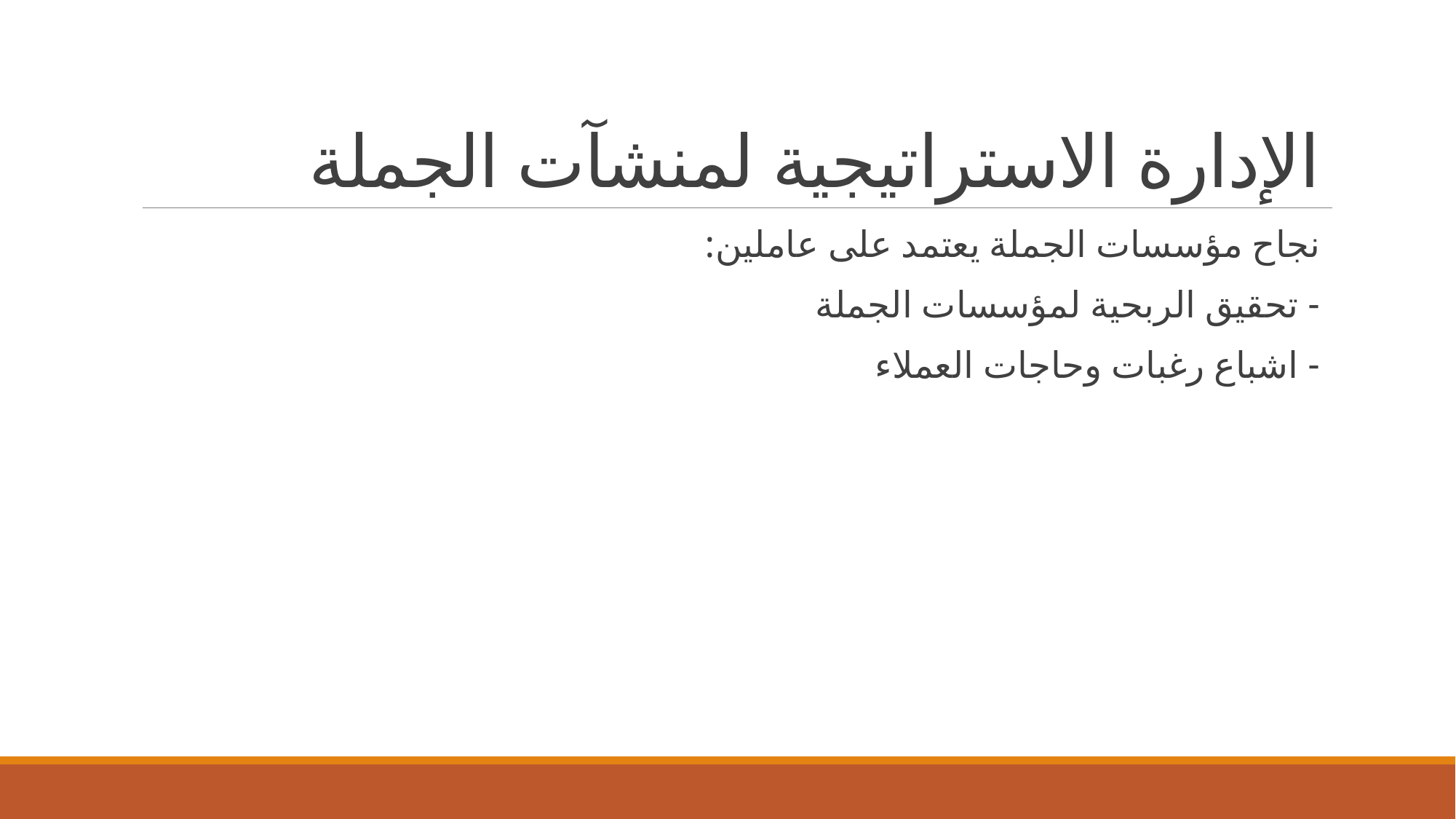

# الإدارة الاستراتيجية لمنشآت الجملة
نجاح مؤسسات الجملة يعتمد على عاملين:
- تحقيق الربحية لمؤسسات الجملة
- اشباع رغبات وحاجات العملاء